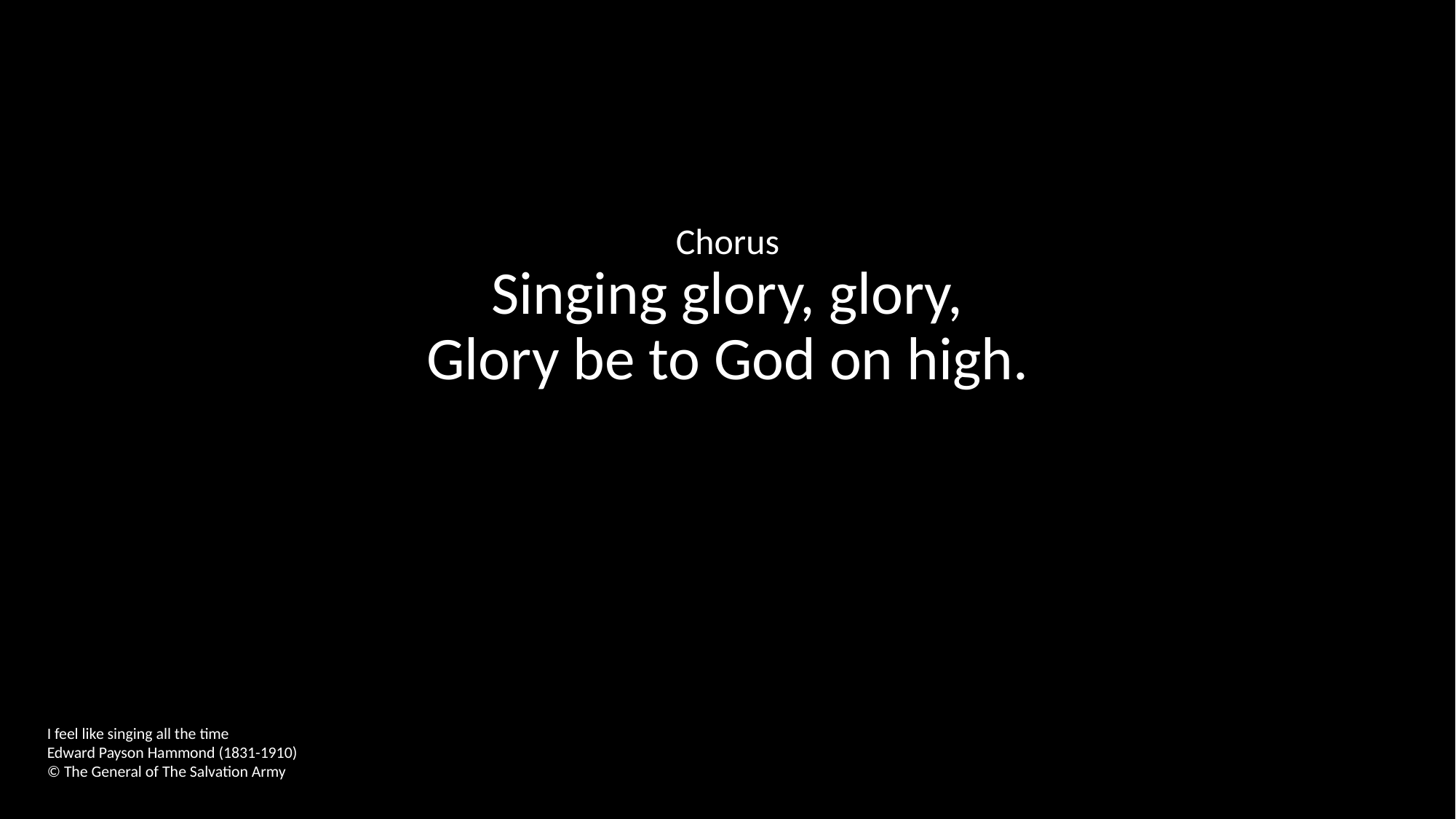

Chorus
Singing glory, glory,
Glory be to God on high.
I feel like singing all the time
Edward Payson Hammond (1831-1910)
© The General of The Salvation Army